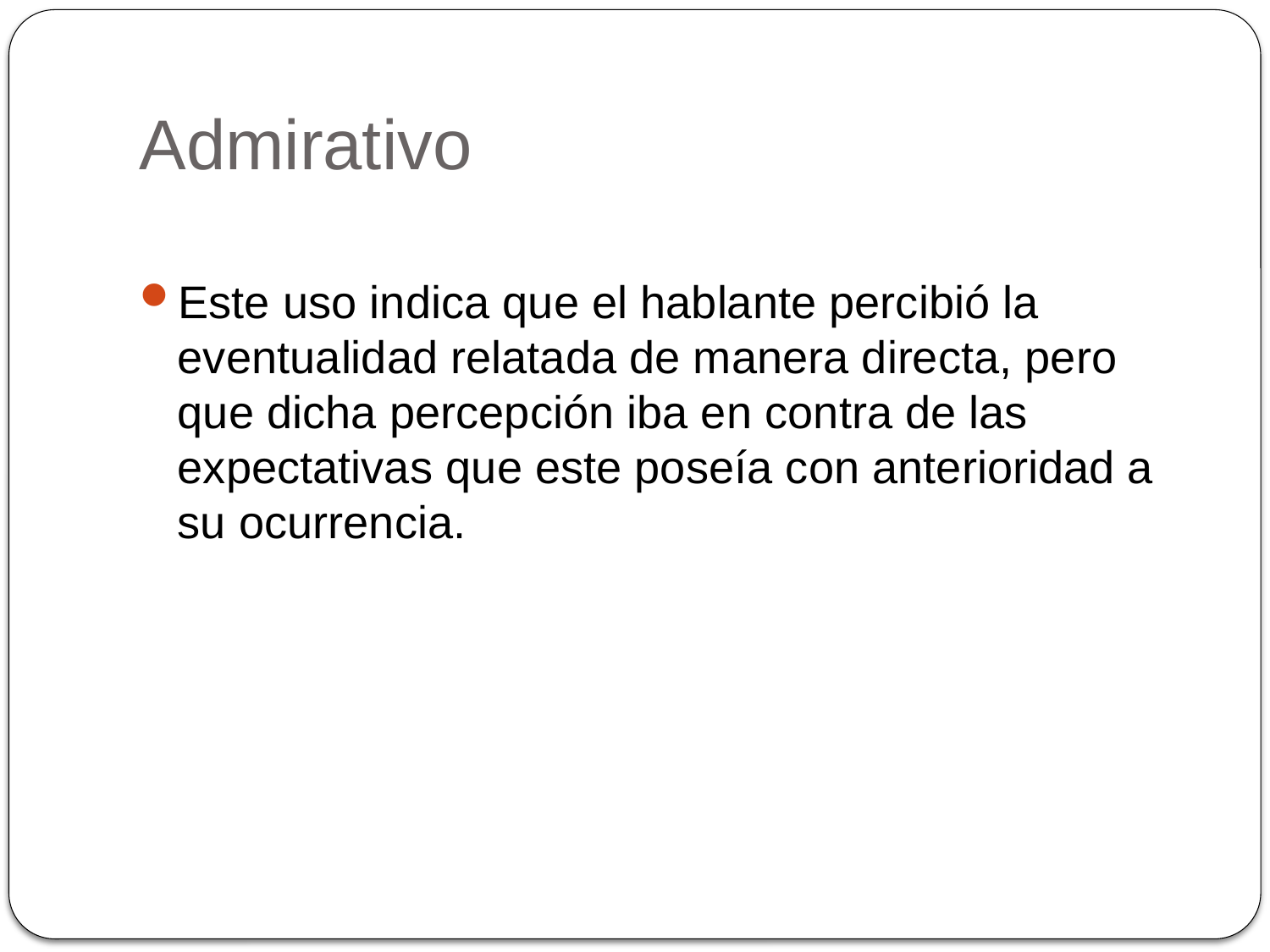

# Admirativo

Este uso indica que el hablante percibió la eventualidad relatada de manera directa, pero que dicha percepción iba en contra de las expectativas que este poseía con anterioridad a su ocurrencia.